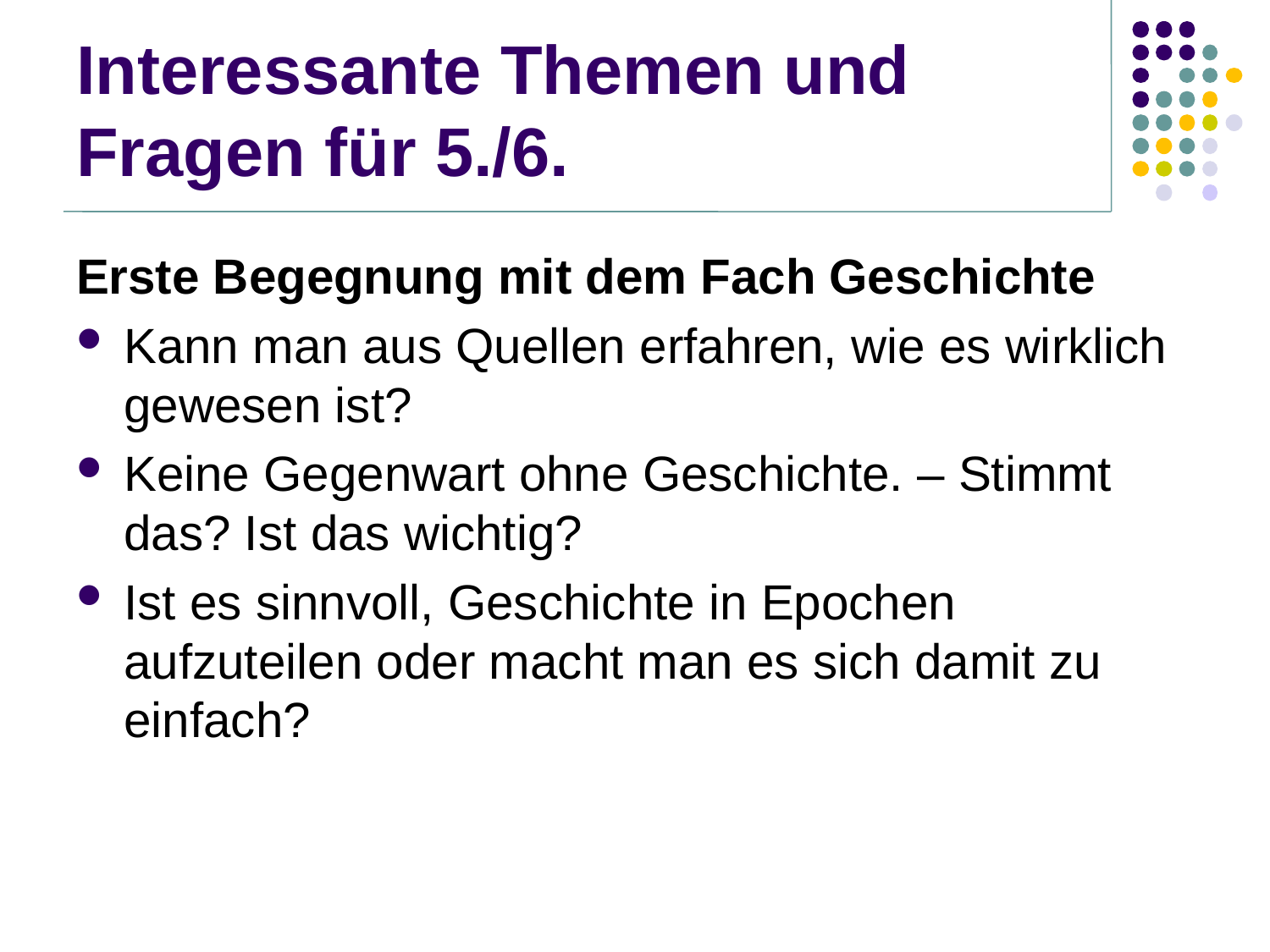

# Interessante Themen und Fragen für 5./6.
Erste Begegnung mit dem Fach Geschichte
Kann man aus Quellen erfahren, wie es wirklich gewesen ist?
Keine Gegenwart ohne Geschichte. – Stimmt das? Ist das wichtig?
Ist es sinnvoll, Geschichte in Epochen aufzuteilen oder macht man es sich damit zu einfach?